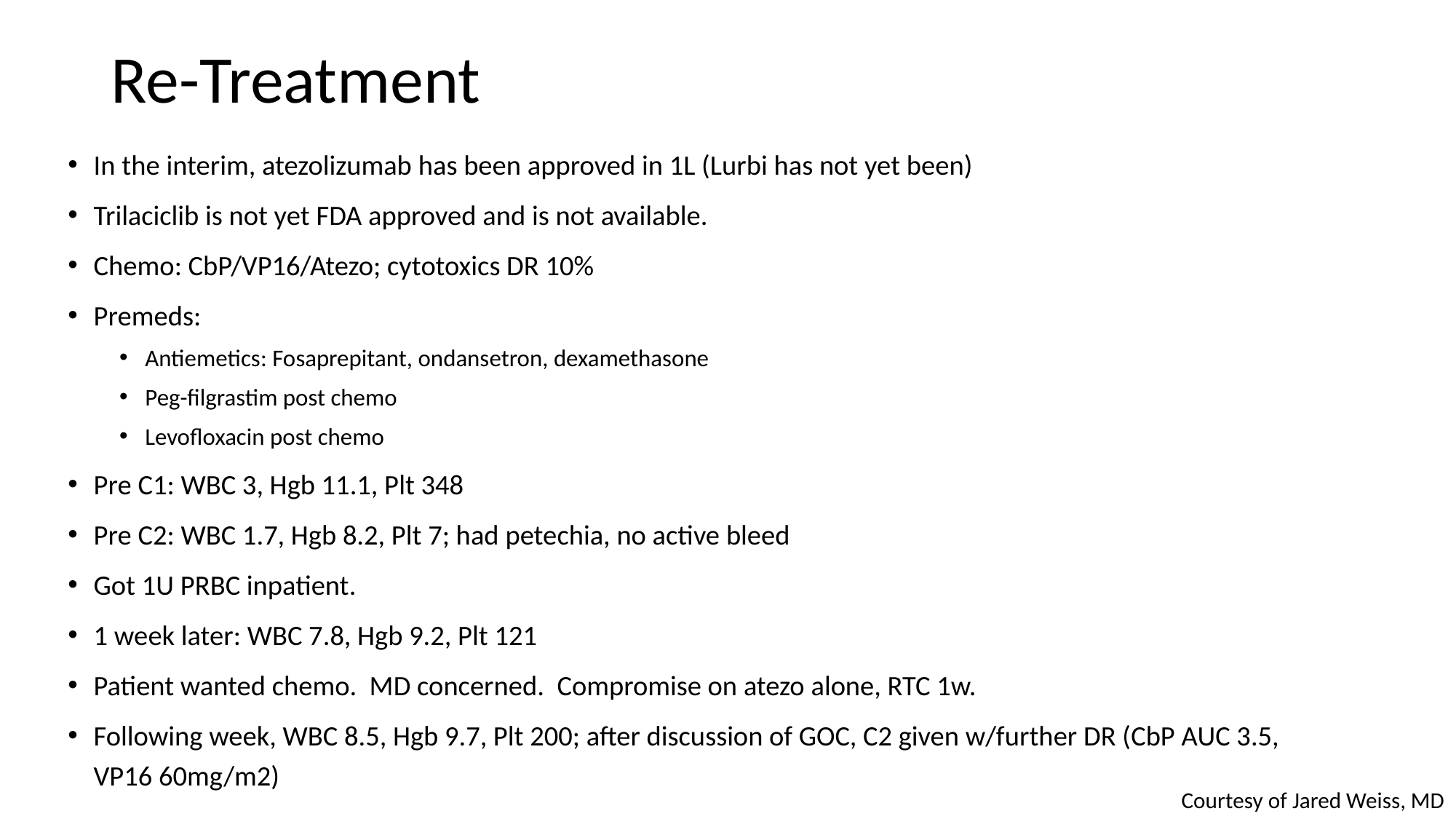

# Re-Treatment
In the interim, atezolizumab has been approved in 1L (Lurbi has not yet been)
Trilaciclib is not yet FDA approved and is not available.
Chemo: CbP/VP16/Atezo; cytotoxics DR 10%
Premeds:
Antiemetics: Fosaprepitant, ondansetron, dexamethasone
Peg-filgrastim post chemo
Levofloxacin post chemo
Pre C1: WBC 3, Hgb 11.1, Plt 348
Pre C2: WBC 1.7, Hgb 8.2, Plt 7; had petechia, no active bleed
Got 1U PRBC inpatient.
1 week later: WBC 7.8, Hgb 9.2, Plt 121
Patient wanted chemo.  MD concerned.  Compromise on atezo alone, RTC 1w.
Following week, WBC 8.5, Hgb 9.7, Plt 200; after discussion of GOC, C2 given w/further DR (CbP AUC 3.5, VP16 60mg/m2)
Courtesy of Jared Weiss, MD